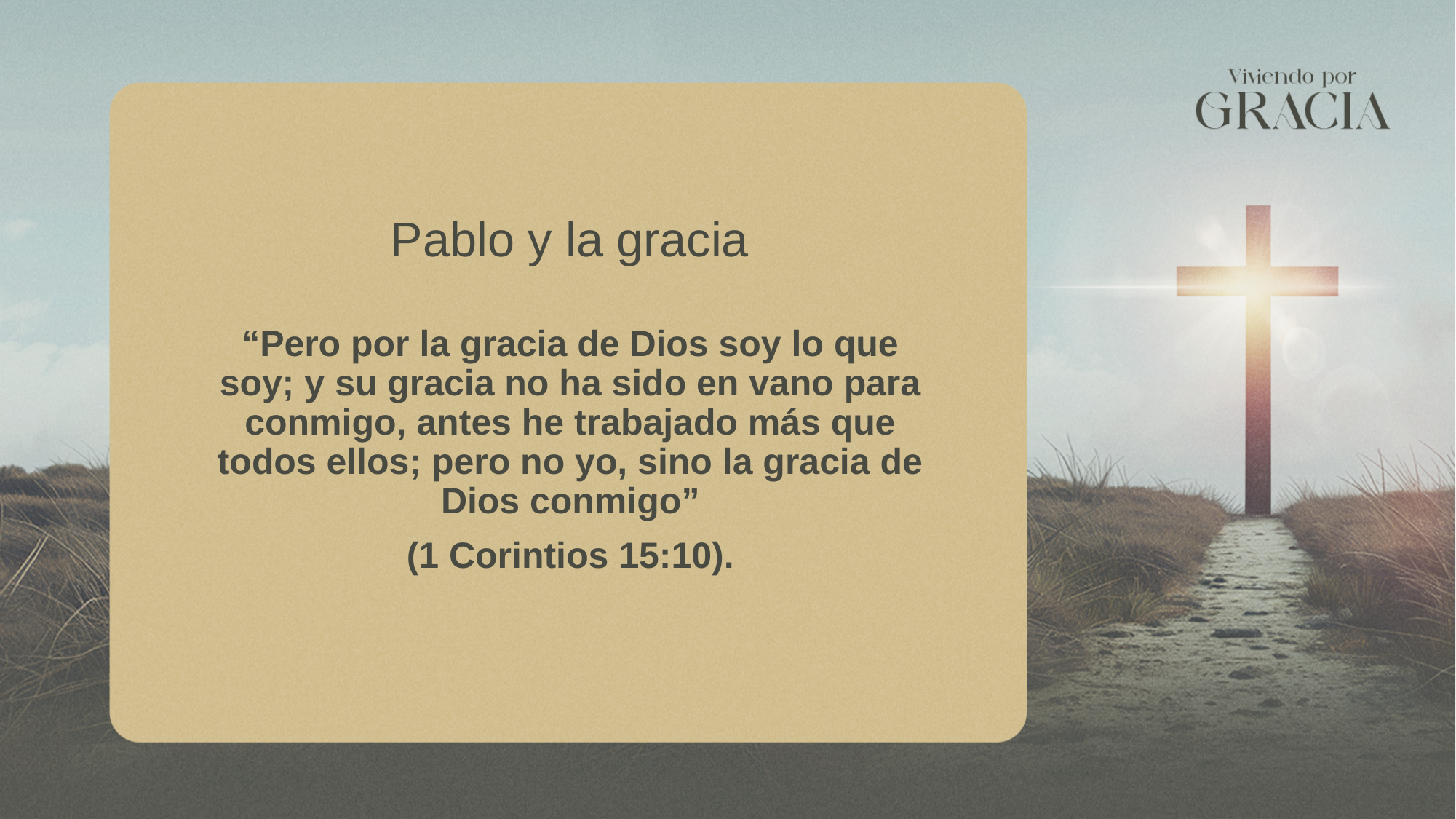

Pablo y la gracia
“Pero por la gracia de Dios soy lo que soy; y su gracia no ha sido en vano para conmigo, antes he trabajado más que todos ellos; pero no yo, sino la gracia de Dios conmigo”
(1 Corintios 15:10).